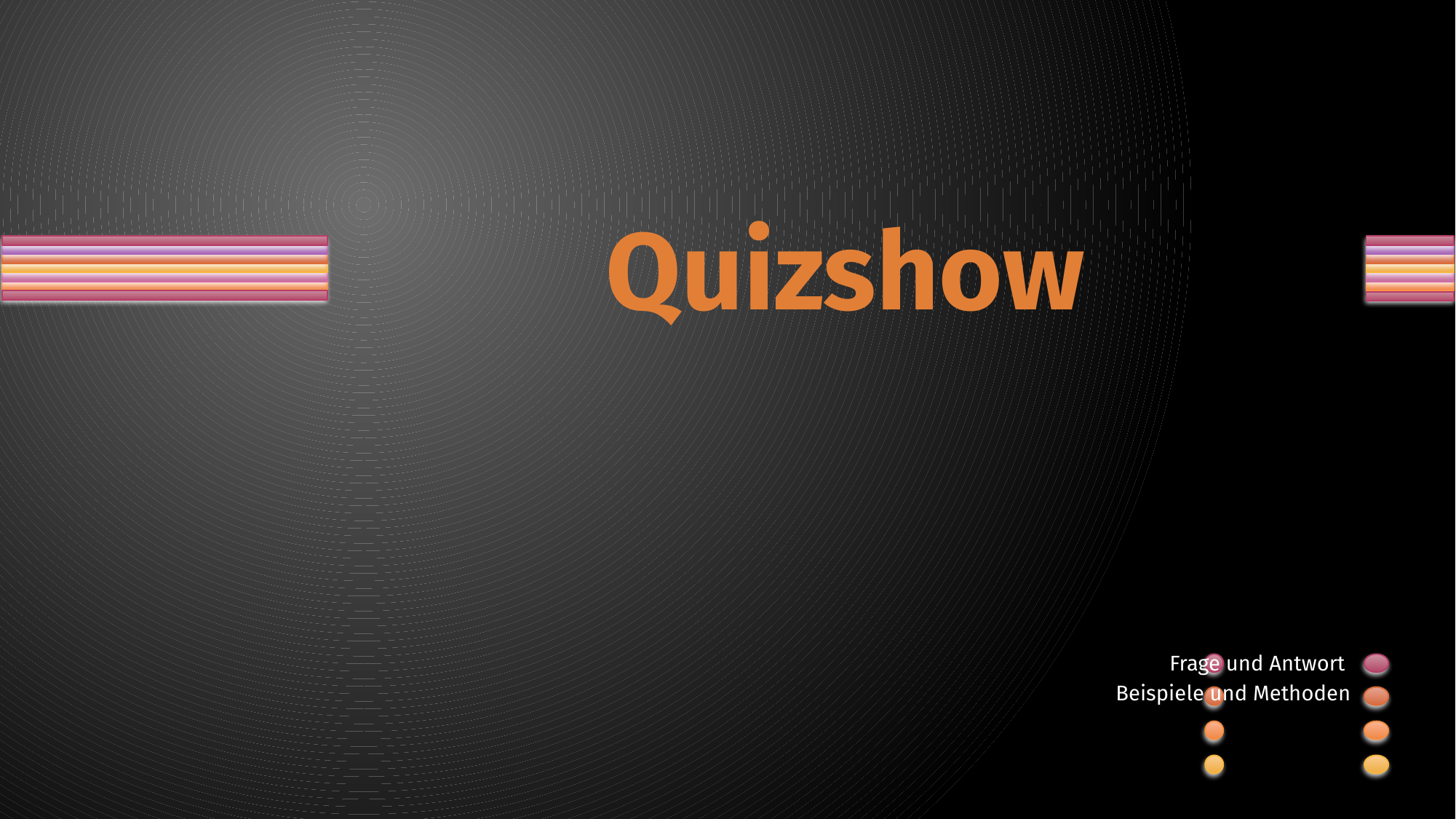

# Quizshow
Frage und Antwort
Beispiele und Methoden